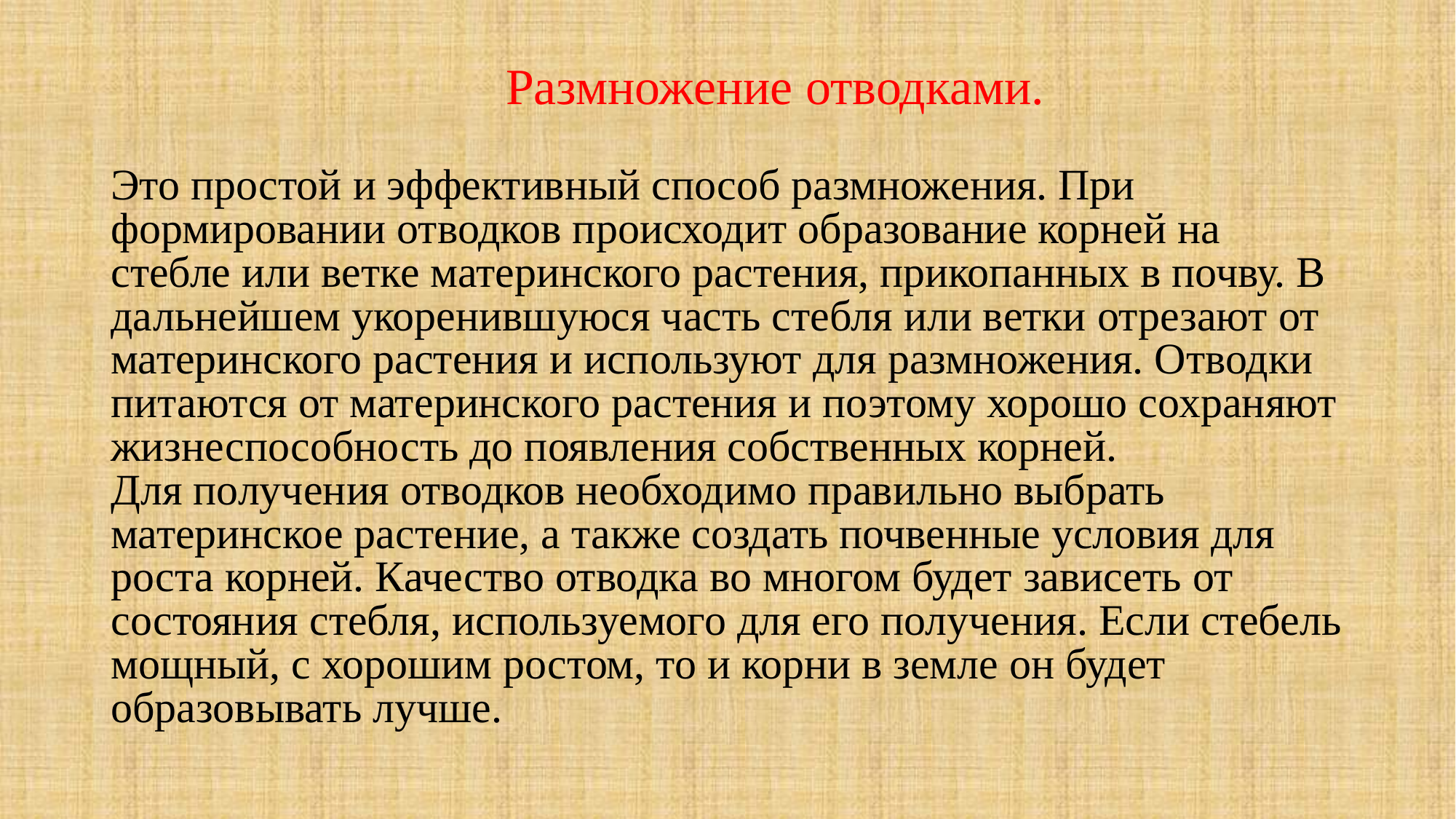

# Размножение отводками. Это простой и эффективный способ размножения. При формировании отводков происходит образование корней на стебле или ветке материнского растения, прикопанных в почву. В дальнейшем укоренившуюся часть стебля или ветки отрезают от материнского растения и используют для размножения. Отводки питаются от материнского растения и поэтому хорошо сохраняют жизнеспособность до появления собственных корней. Для получения отводков необходимо правильно выбрать материнское растение, а также создать почвенные условия для роста корней. Качество отводка во многом будет зависеть от состояния стебля, используемого для его получения. Если стебель мощный, с хорошим ростом, то и корни в земле он будет образовывать лучше.